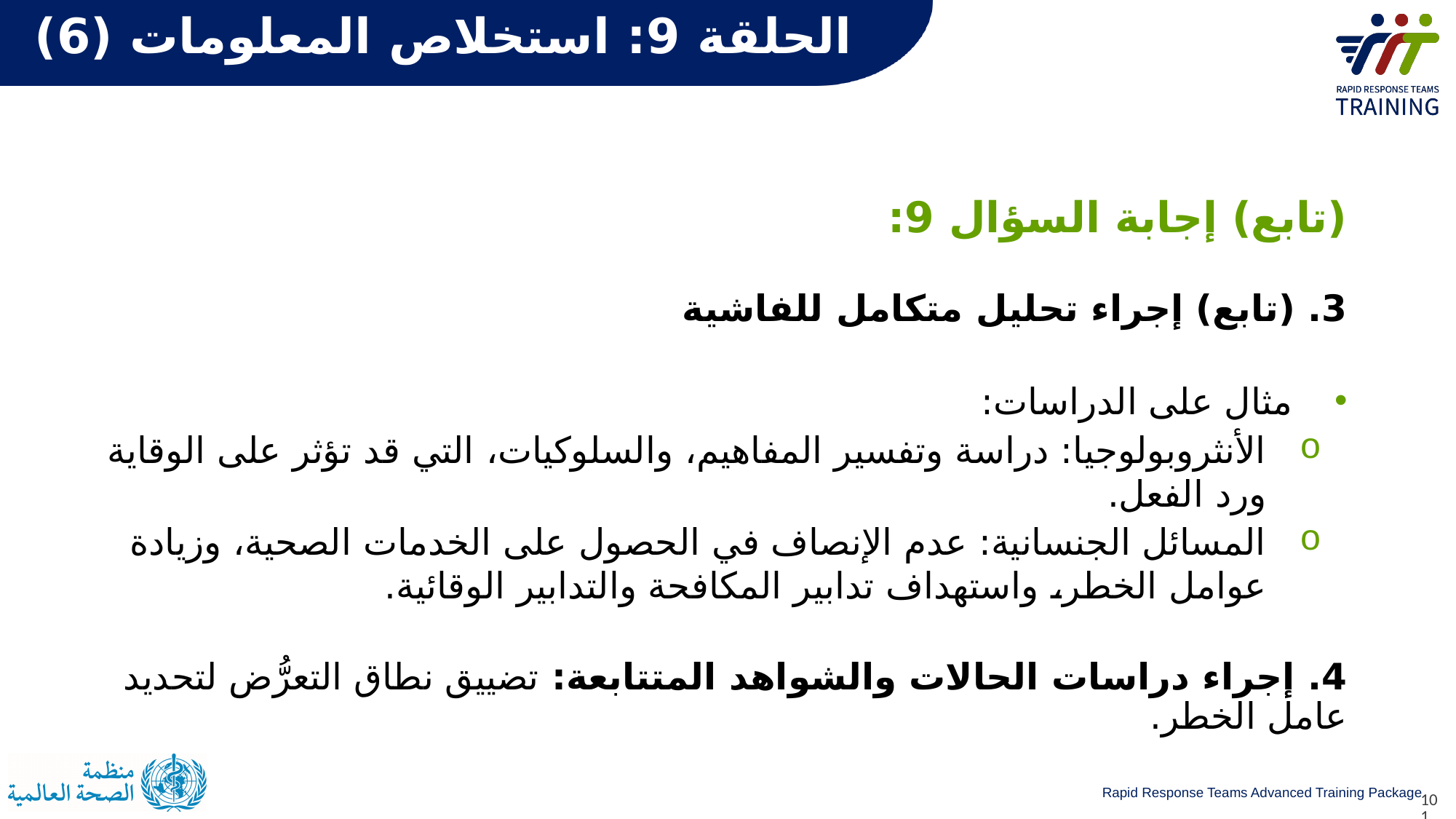

# الحلقة 9: استخلاص المعلومات (6)
(تابع) إجابة السؤال 9:

3. (تابع) إجراء تحليل متكامل للفاشية

مثال على الدراسات:
الأنثروبولوجيا: دراسة وتفسير المفاهيم، والسلوكيات، التي قد تؤثر على الوقاية ورد الفعل.
المسائل الجنسانية: عدم الإنصاف في الحصول على الخدمات الصحية، وزيادة عوامل الخطر، واستهداف تدابير المكافحة والتدابير الوقائية.

4. إجراء دراسات الحالات والشواهد المتتابعة: تضييق نطاق التعرُّض لتحديد عامل الخطر.